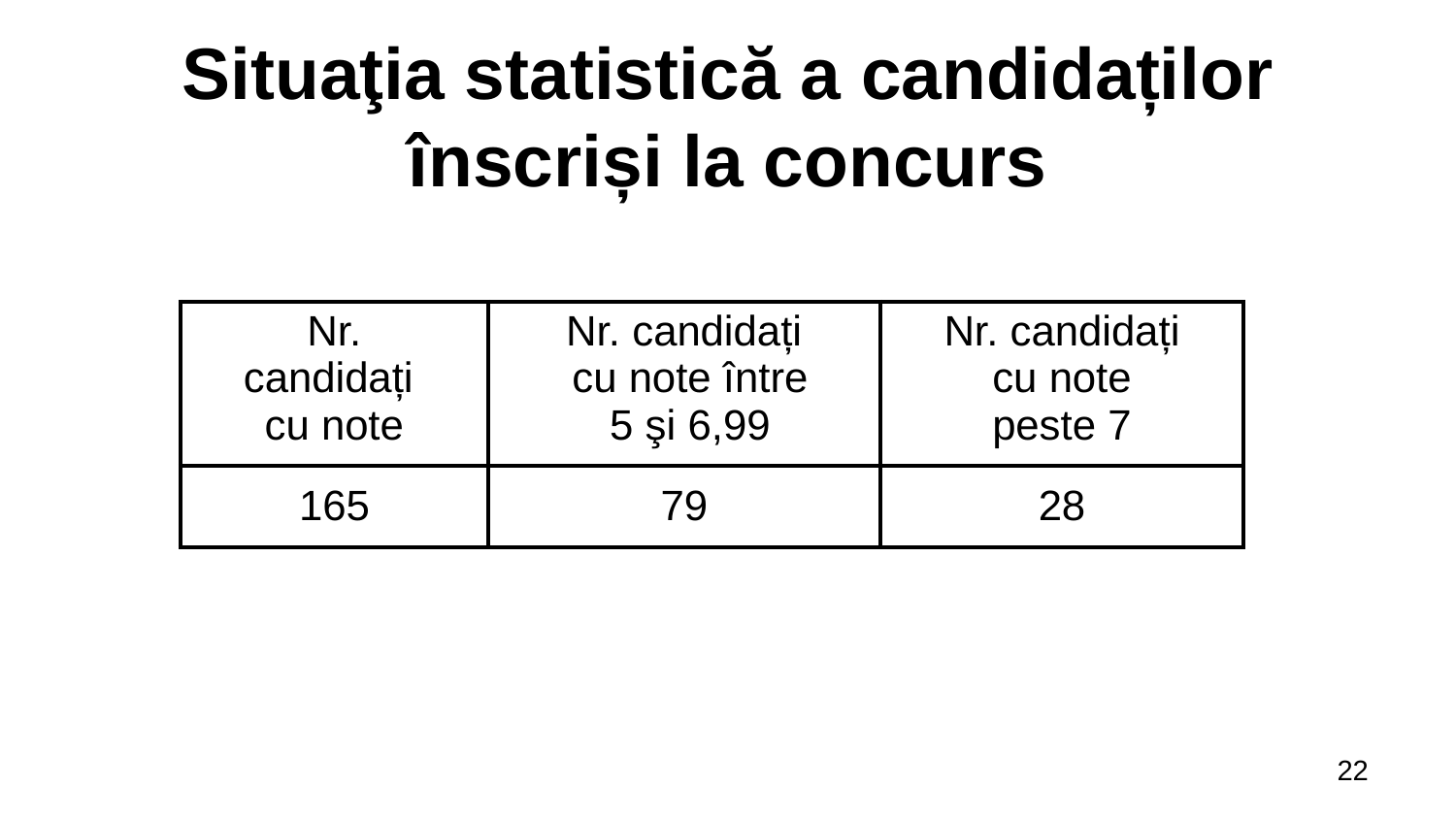

# Situaţia statistică a candidaților înscriși la concurs
| Nr. candidați cu note | Nr. candidați cu note între 5 şi 6,99 | Nr. candidați cu note peste 7 |
| --- | --- | --- |
| 165 | 79 | 28 |
22